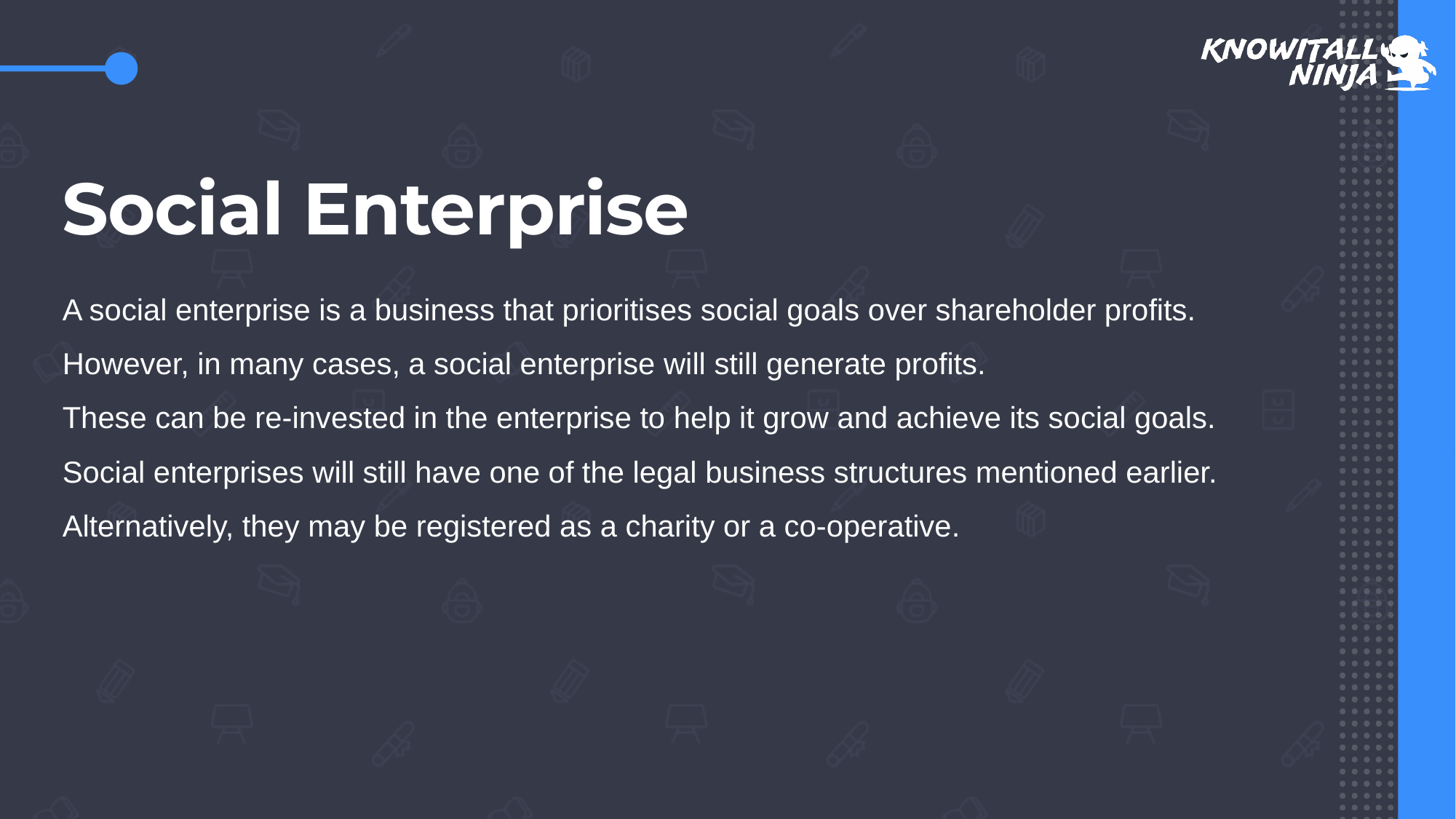

# Social Enterprise
A social enterprise is a business that prioritises social goals over shareholder profits.
However, in many cases, a social enterprise will still generate profits.
These can be re-invested in the enterprise to help it grow and achieve its social goals.
Social enterprises will still have one of the legal business structures mentioned earlier.
Alternatively, they may be registered as a charity or a co-operative.